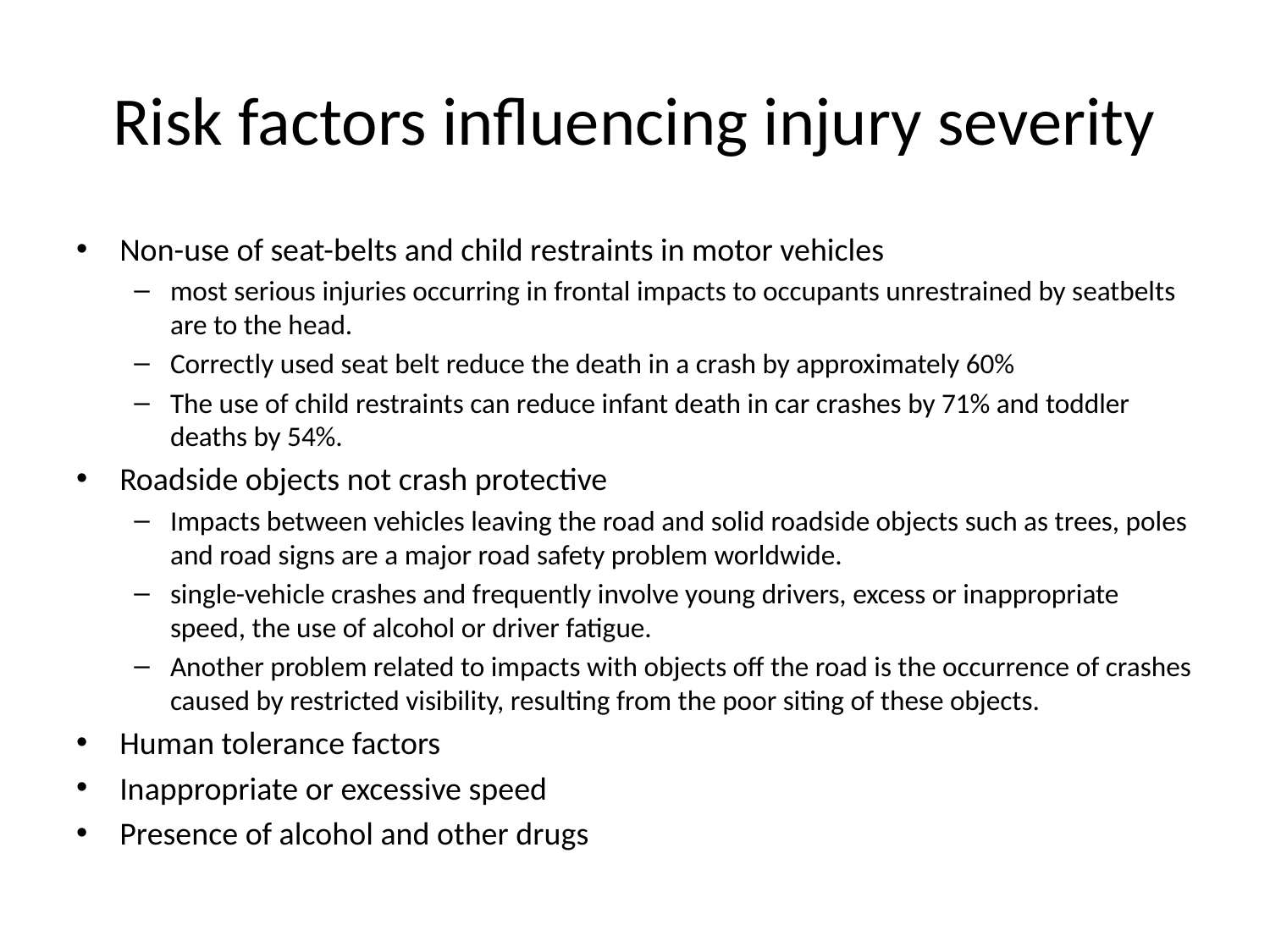

# Risk factors influencing injury severity
Non-use of seat-belts and child restraints in motor vehicles
most serious injuries occurring in frontal impacts to occupants unrestrained by seatbelts are to the head.
Correctly used seat belt reduce the death in a crash by approximately 60%
The use of child restraints can reduce infant death in car crashes by 71% and toddler deaths by 54%.
Roadside objects not crash protective
Impacts between vehicles leaving the road and solid roadside objects such as trees, poles and road signs are a major road safety problem worldwide.
single-vehicle crashes and frequently involve young drivers, excess or inappropriate speed, the use of alcohol or driver fatigue.
Another problem related to impacts with objects off the road is the occurrence of crashes caused by restricted visibility, resulting from the poor siting of these objects.
Human tolerance factors
Inappropriate or excessive speed
Presence of alcohol and other drugs